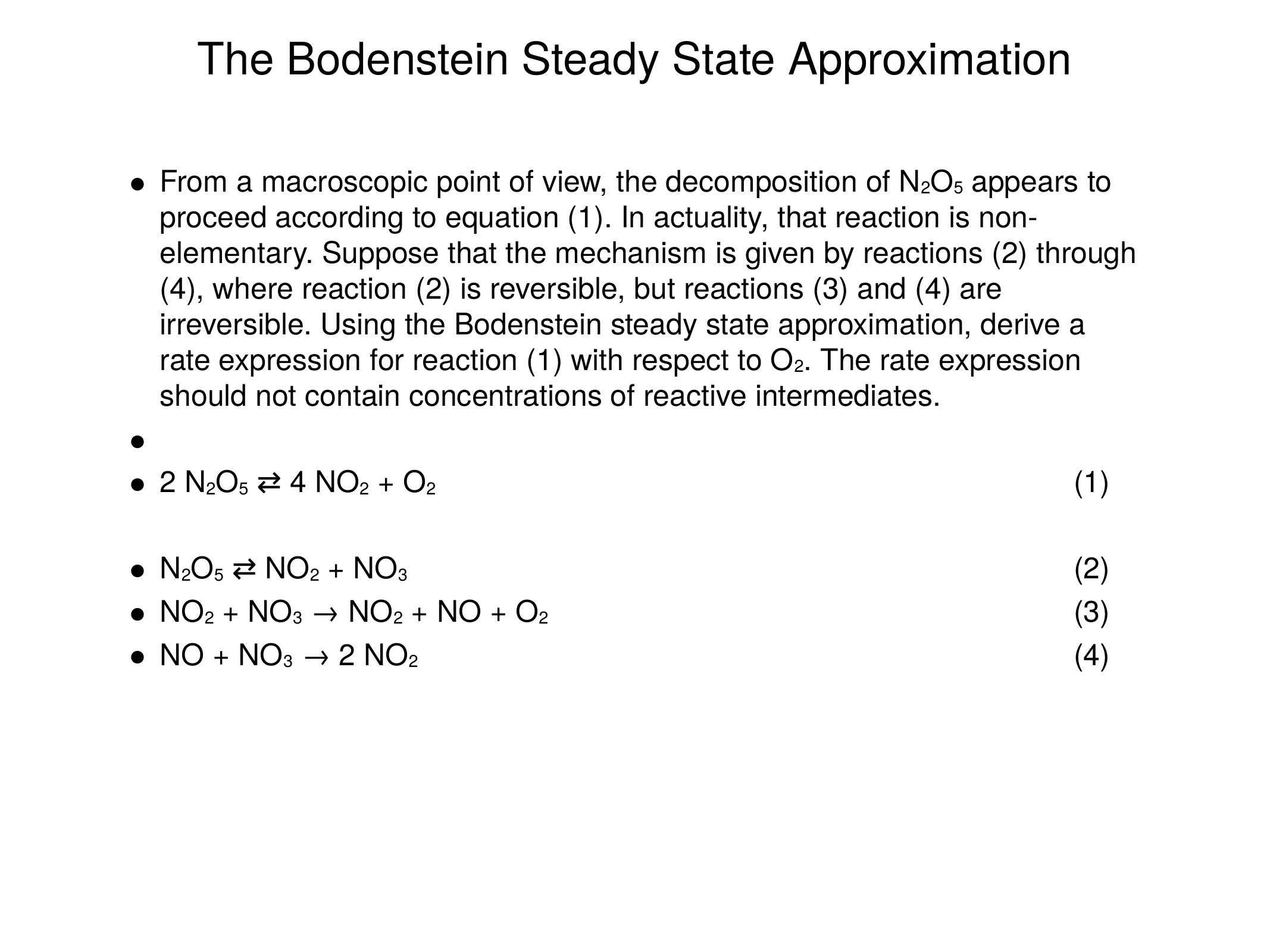

# The Bodenstein Steady State Approximation
From a macroscopic point of view, the decomposition of N2O5 appears to proceed according to equation (1). In actuality, that reaction is non-elementary. Suppose that the mechanism is given by reactions (2) through (4), where reaction (2) is reversible, but reactions (3) and (4) are irreversible. Using the Bodenstein steady state approximation, derive a rate expression for reaction (1) with respect to O2. The rate expression should not contain concentrations of reactive intermediates.

2 N2O5 ⇄ 4 NO2 + O2	(1)

N2O5 ⇄ NO2 + NO3	(2)
NO2 + NO3 → NO2 + NO + O2	(3)
NO + NO3 → 2 NO2	(4)